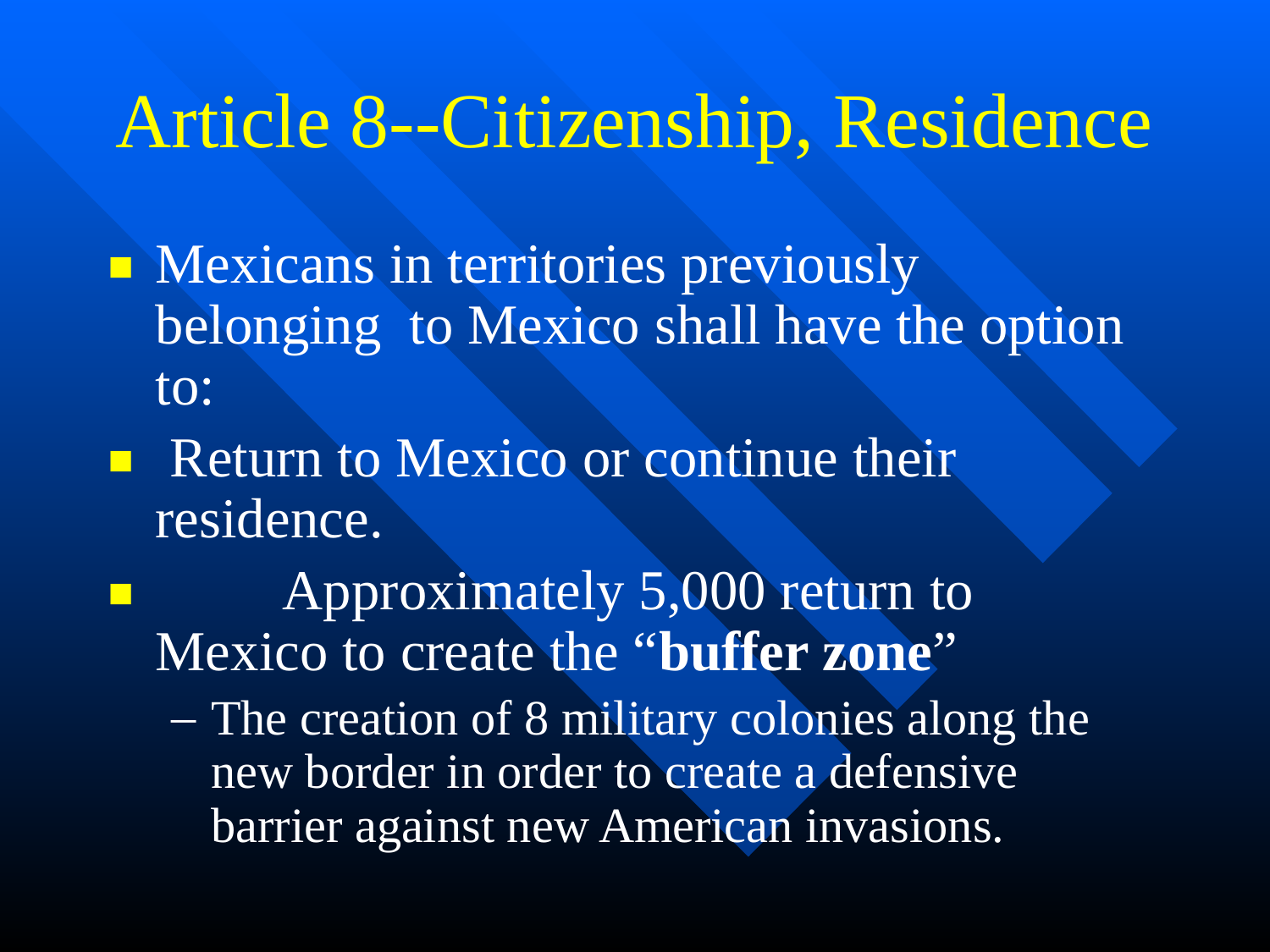

# Article 8--Citizenship, Residence
Mexicans in territories previously belonging 	to Mexico shall have the option to:
 Return to Mexico or continue their 	residence.
 	Approximately 5,000 return to Mexico to create the “buffer zone”
The creation of 8 military colonies along the new border in order to create a defensive barrier against new American invasions.